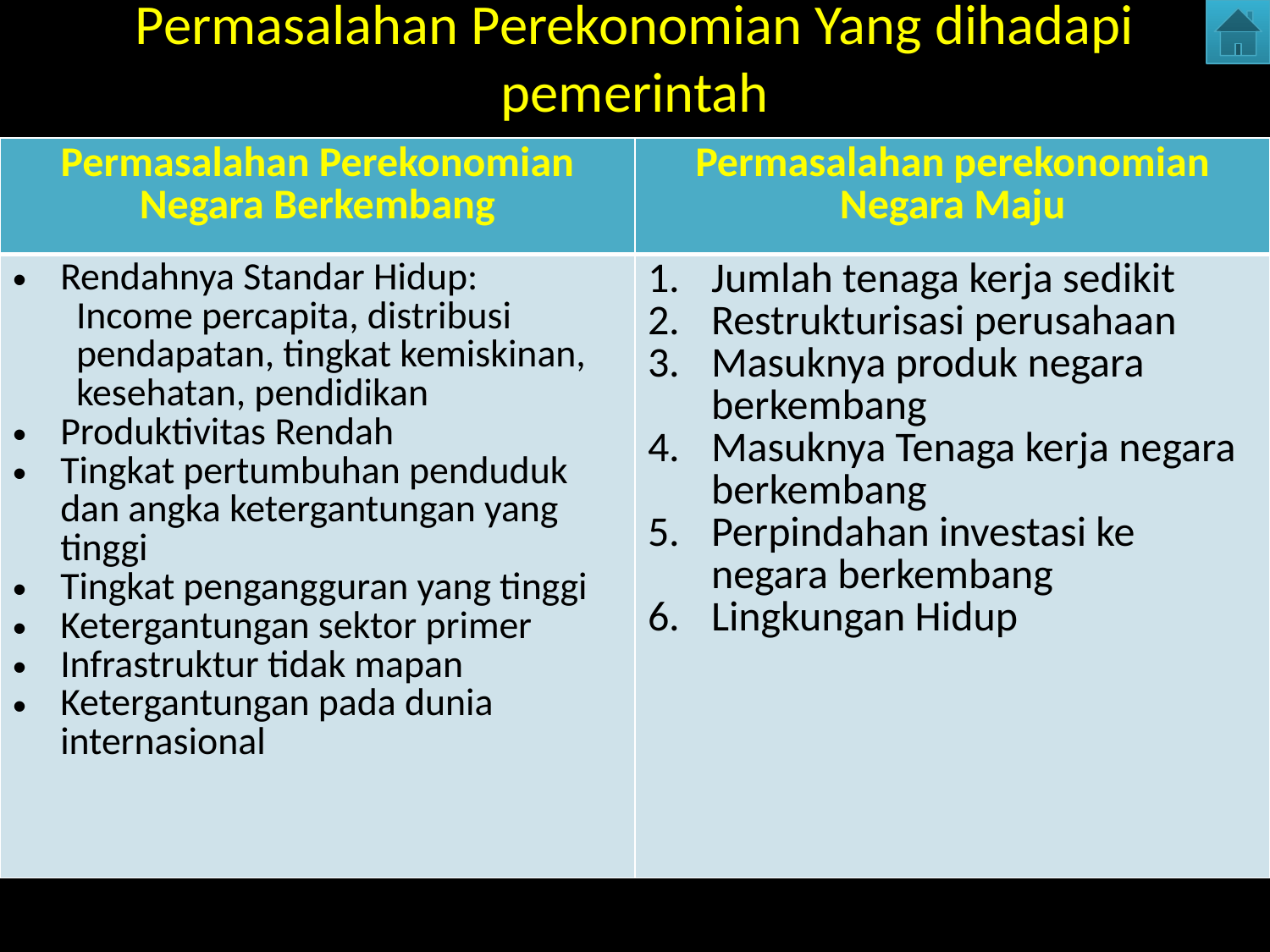

# Permasalahan Perekonomian Yang dihadapi pemerintah
| Permasalahan Perekonomian Negara Berkembang | Permasalahan perekonomian Negara Maju |
| --- | --- |
| Rendahnya Standar Hidup: Income percapita, distribusi pendapatan, tingkat kemiskinan, kesehatan, pendidikan Produktivitas Rendah Tingkat pertumbuhan penduduk dan angka ketergantungan yang tinggi Tingkat pengangguran yang tinggi Ketergantungan sektor primer Infrastruktur tidak mapan Ketergantungan pada dunia internasional | Jumlah tenaga kerja sedikit Restrukturisasi perusahaan Masuknya produk negara berkembang Masuknya Tenaga kerja negara berkembang Perpindahan investasi ke negara berkembang Lingkungan Hidup |